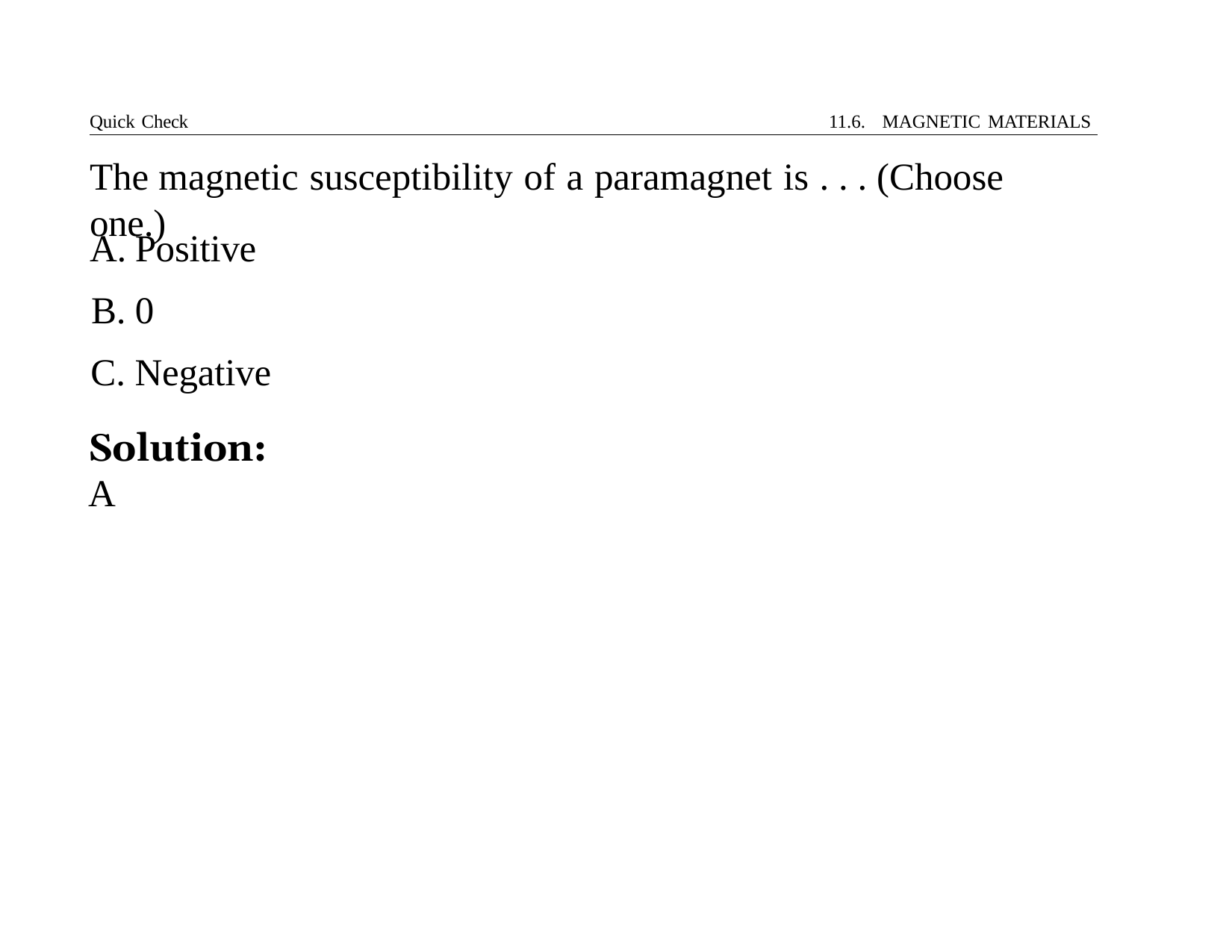

Quick Check	11.6.  MAGNETIC MATERIALS

# The magnetic susceptibility of a paramagnet is . . . (Choose one.)
Positive
0
Negative
Solution:	A